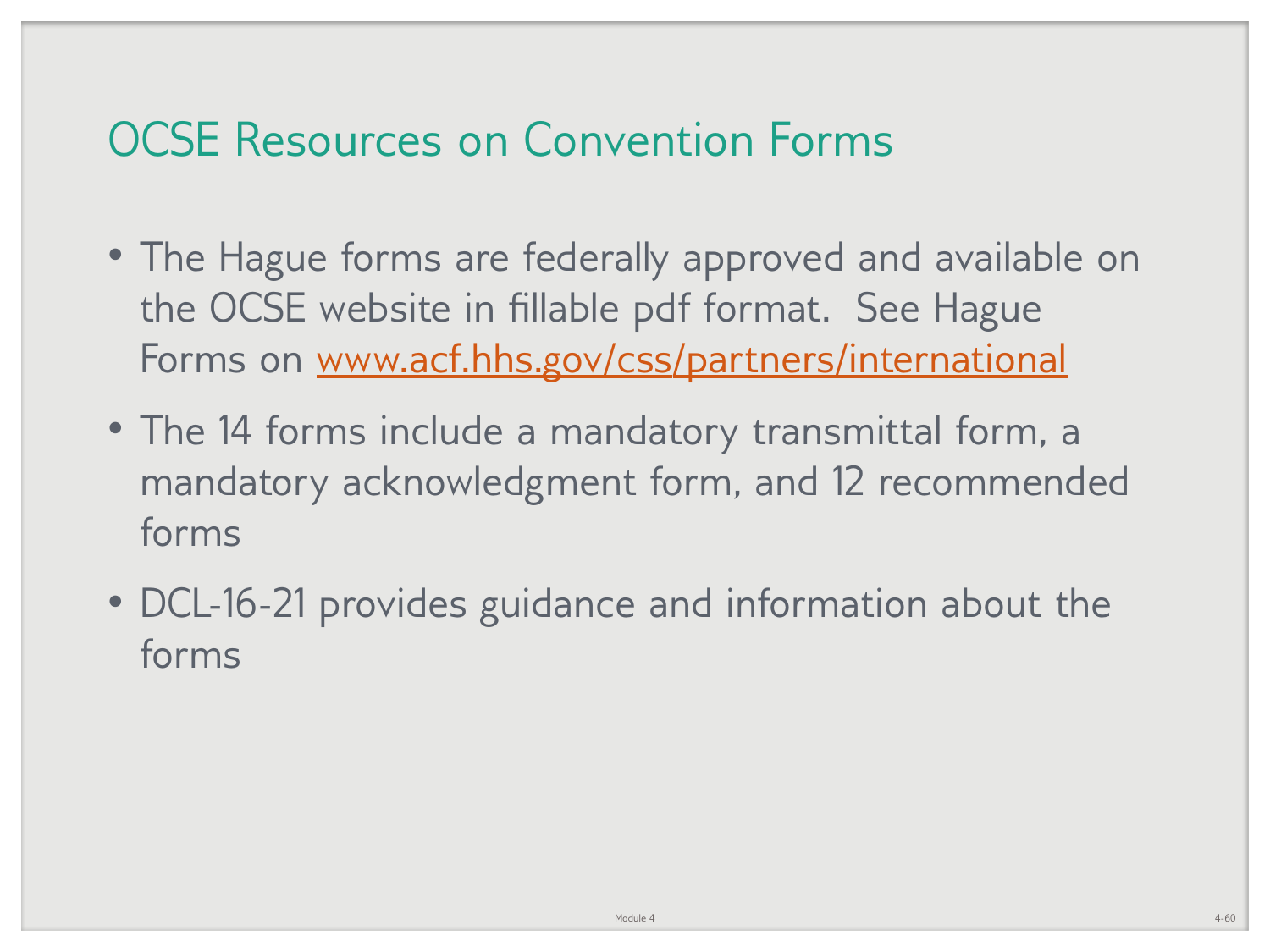

# OCSE Resources on Convention Forms
The Hague forms are federally approved and available on the OCSE website in fillable pdf format.  See Hague Forms on www.acf.hhs.gov/css/partners/international
The 14 forms include a mandatory transmittal form, a mandatory acknowledgment form, and 12 recommended forms
DCL-16-21 provides guidance and information about the forms
Module 4
4-60